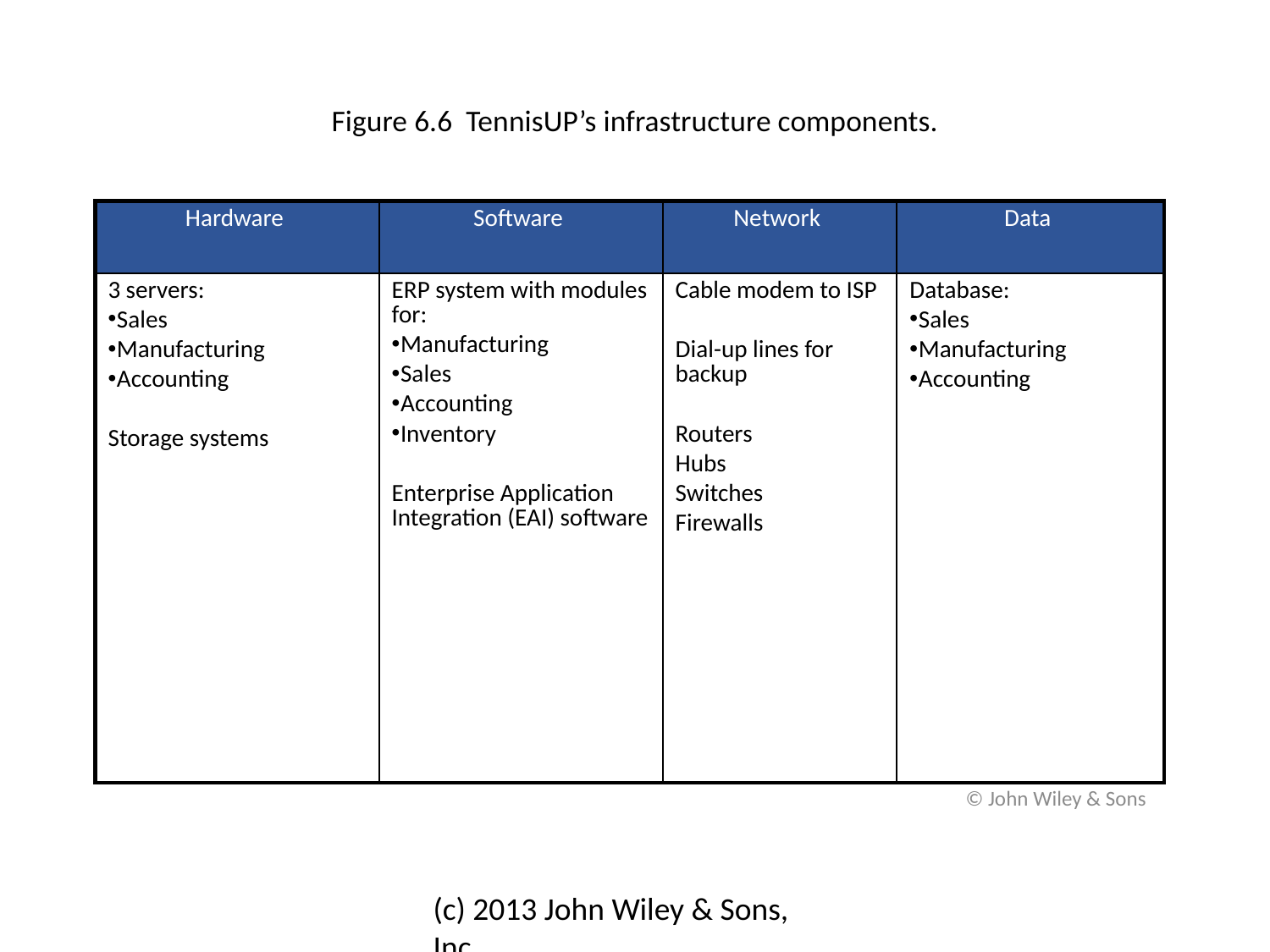

Figure 6.6  TennisUP’s infrastructure components.
| Hardware | Software | Network | Data |
| --- | --- | --- | --- |
| 3 servers: Sales Manufacturing Accounting Storage systems | ERP system with modules for: Manufacturing Sales Accounting Inventory Enterprise Application Integration (EAI) software | Cable modem to ISP Dial-up lines for backup Routers Hubs Switches Firewalls | Database: Sales Manufacturing Accounting |
© John Wiley & Sons
(c) 2013 John Wiley & Sons, Inc.